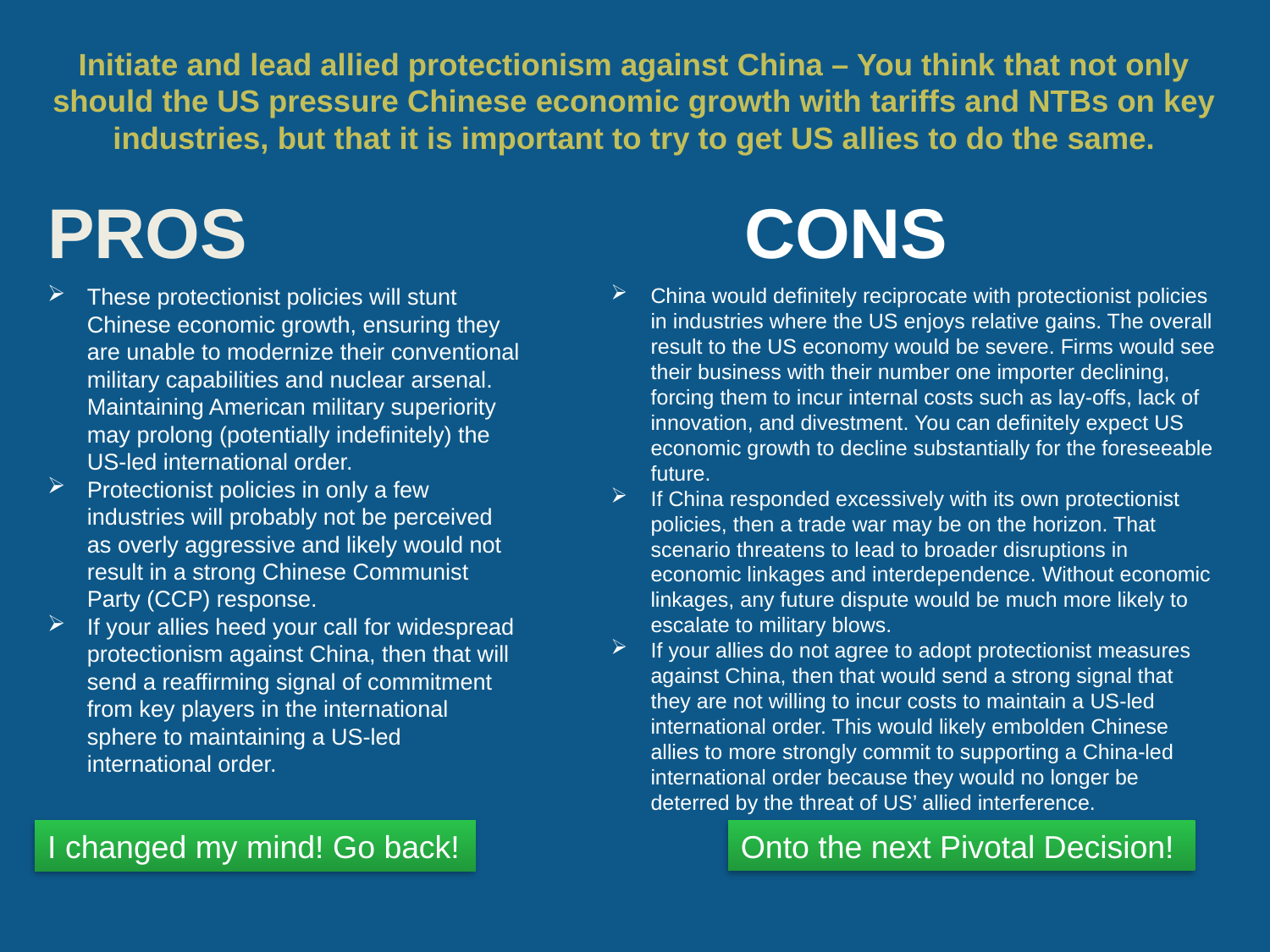

# Initiate and lead allied protectionism against China – You think that not only should the US pressure Chinese economic growth with tariffs and NTBs on key industries, but that it is important to try to get US allies to do the same.
These protectionist policies will stunt Chinese economic growth, ensuring they are unable to modernize their conventional military capabilities and nuclear arsenal. Maintaining American military superiority may prolong (potentially indefinitely) the US-led international order.
Protectionist policies in only a few industries will probably not be perceived as overly aggressive and likely would not result in a strong Chinese Communist Party (CCP) response.
If your allies heed your call for widespread protectionism against China, then that will send a reaffirming signal of commitment from key players in the international sphere to maintaining a US-led international order.
China would definitely reciprocate with protectionist policies in industries where the US enjoys relative gains. The overall result to the US economy would be severe. Firms would see their business with their number one importer declining, forcing them to incur internal costs such as lay-offs, lack of innovation, and divestment. You can definitely expect US economic growth to decline substantially for the foreseeable future.
If China responded excessively with its own protectionist policies, then a trade war may be on the horizon. That scenario threatens to lead to broader disruptions in economic linkages and interdependence. Without economic linkages, any future dispute would be much more likely to escalate to military blows.
If your allies do not agree to adopt protectionist measures against China, then that would send a strong signal that they are not willing to incur costs to maintain a US-led international order. This would likely embolden Chinese allies to more strongly commit to supporting a China-led international order because they would no longer be deterred by the threat of US’ allied interference.